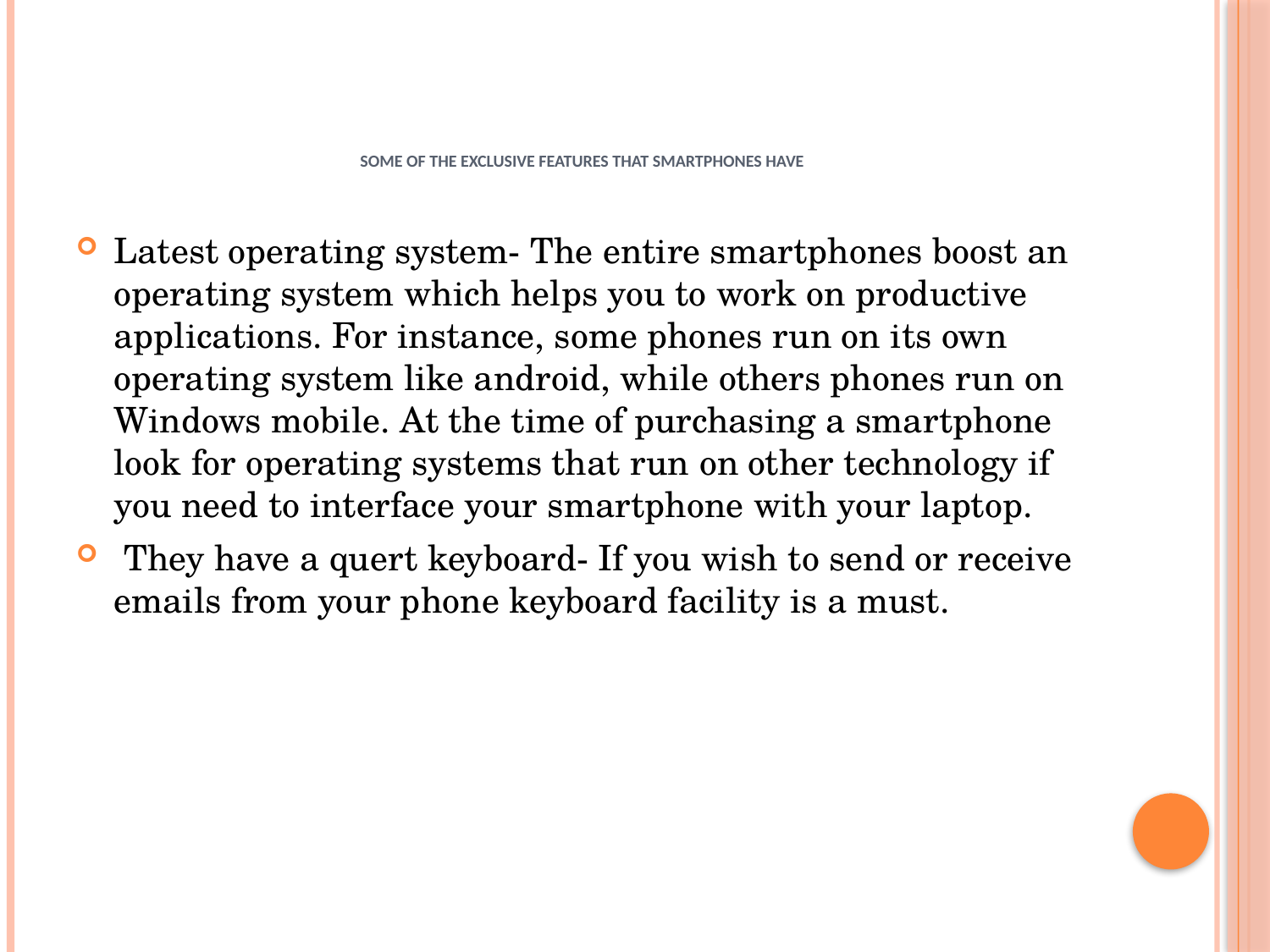

# Some of the exclusive features that smartphones have
Latest operating system- The entire smartphones boost an operating system which helps you to work on productive applications. For instance, some phones run on its own operating system like android, while others phones run on Windows mobile. At the time of purchasing a smartphone look for operating systems that run on other technology if you need to interface your smartphone with your laptop.
 They have a quert keyboard- If you wish to send or receive emails from your phone keyboard facility is a must.